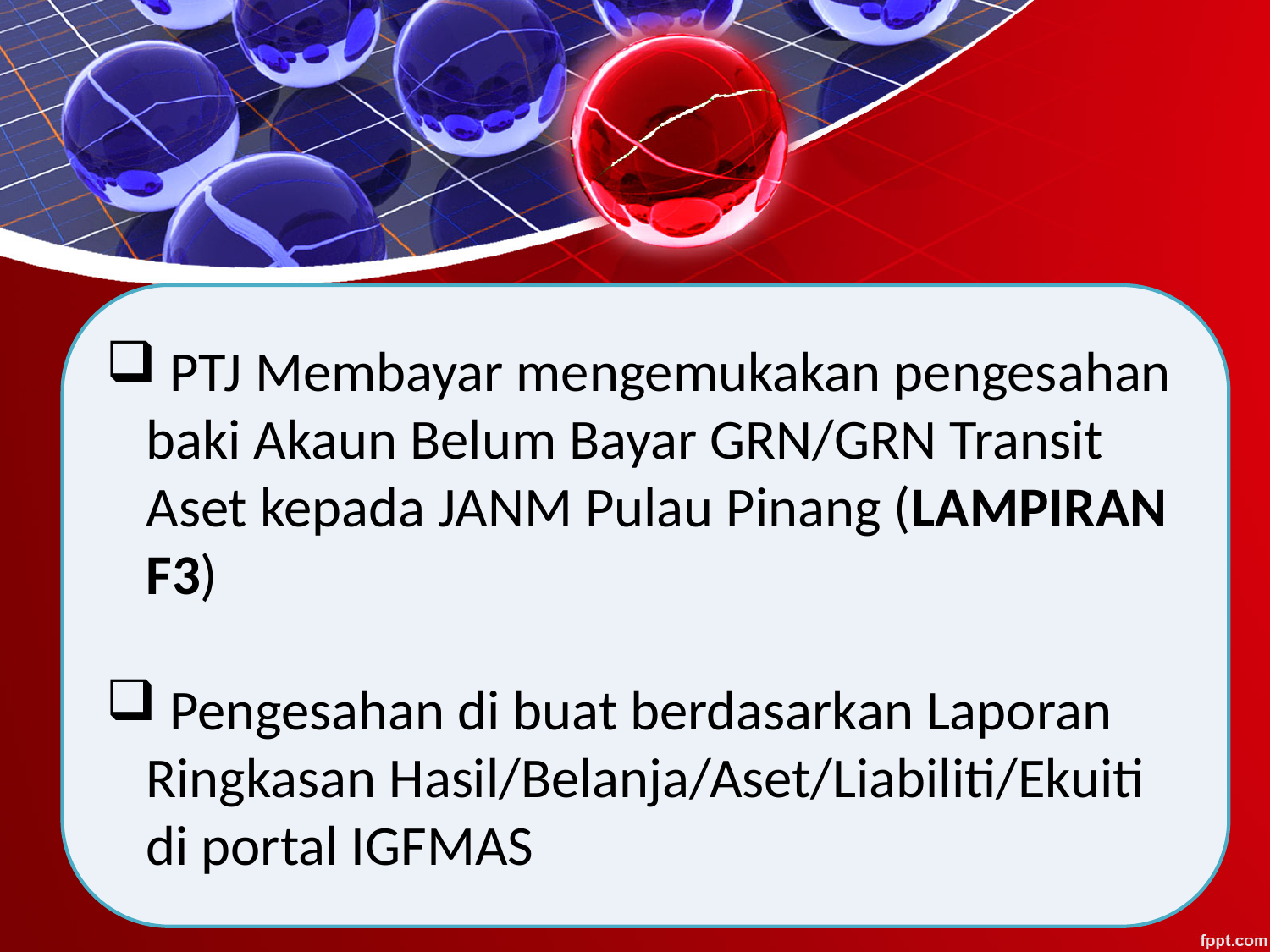

PTJ Membayar mengemukakan pengesahan baki Akaun Belum Bayar GRN/GRN Transit Aset kepada JANM Pulau Pinang (LAMPIRAN F3)
 Pengesahan di buat berdasarkan Laporan Ringkasan Hasil/Belanja/Aset/Liabiliti/Ekuiti di portal IGFMAS